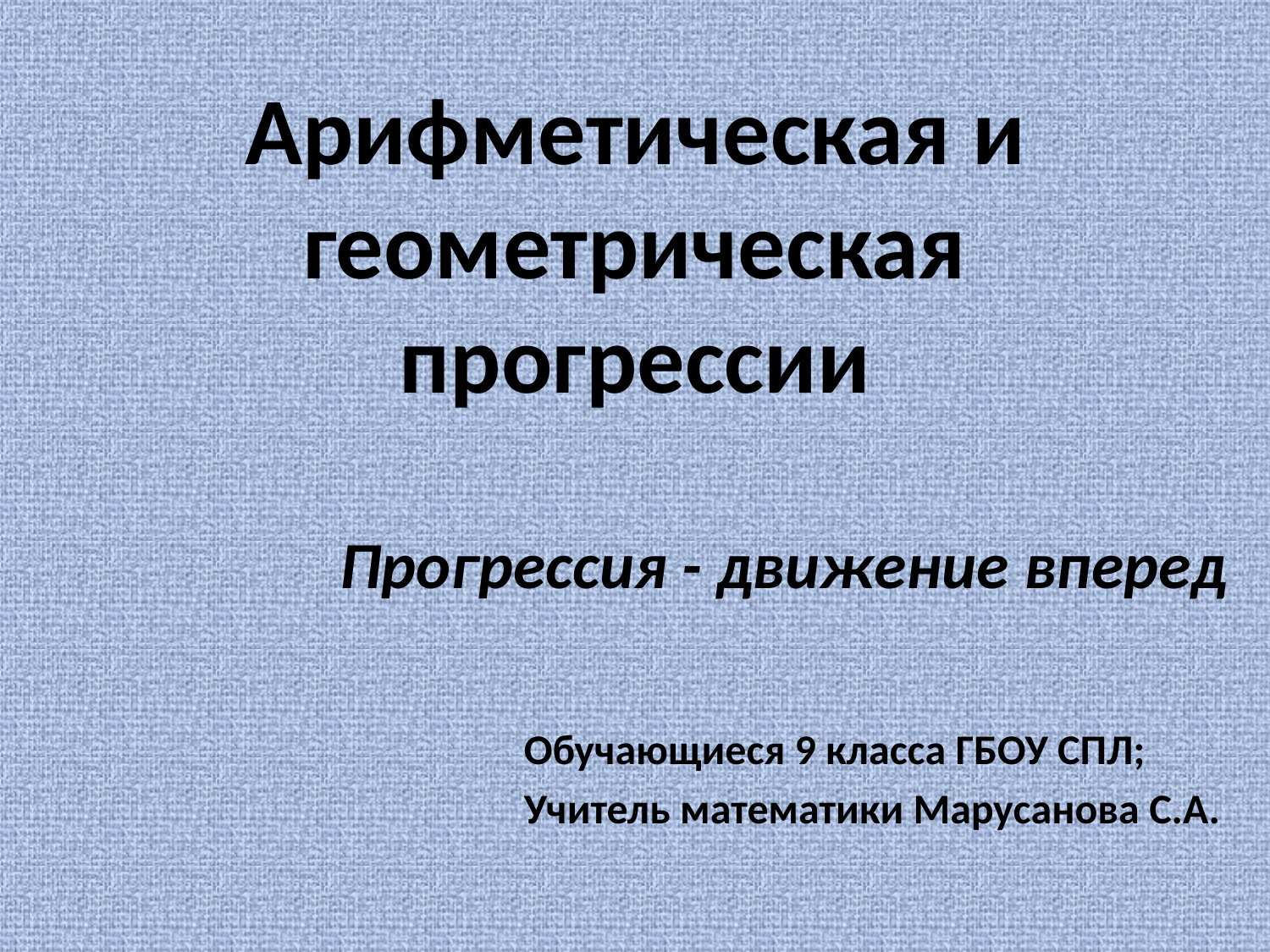

# Арифметическая и геометрическая прогрессии
Прогрессия - движение вперед
Обучающиеся 9 класса ГБОУ СПЛ;
Учитель математики Марусанова С.А.